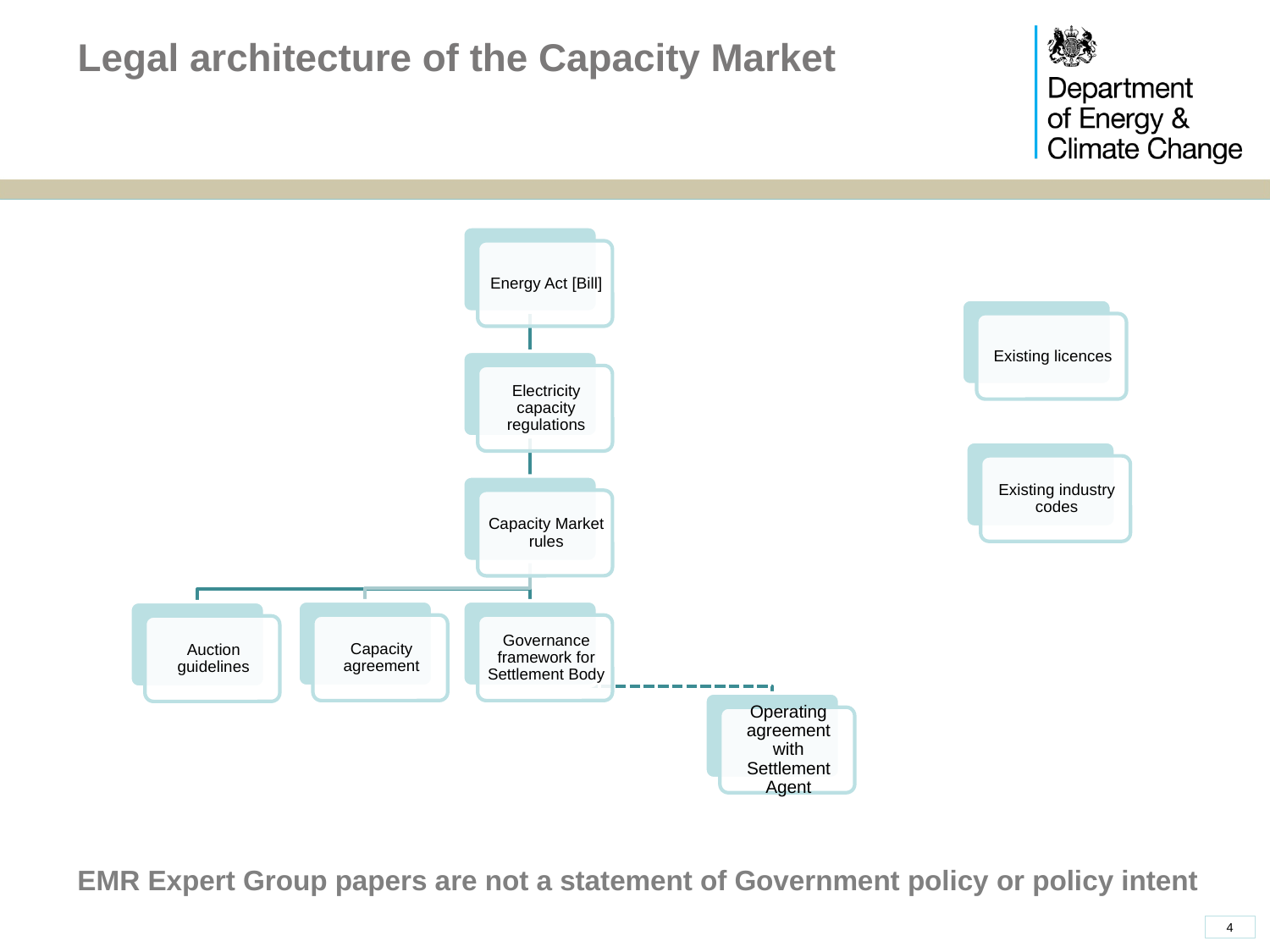

# Legal architecture of the Capacity Market
Energy Act [Bill]
Electricity capacity regulations
Capacity Market rules
Capacity agreement
Governance framework for Settlement Body
Operating agreement with Settlement Agent
Auction guidelines
Existing industry codes
Existing licences
EMR Expert Group papers are not a statement of Government policy or policy intent

4